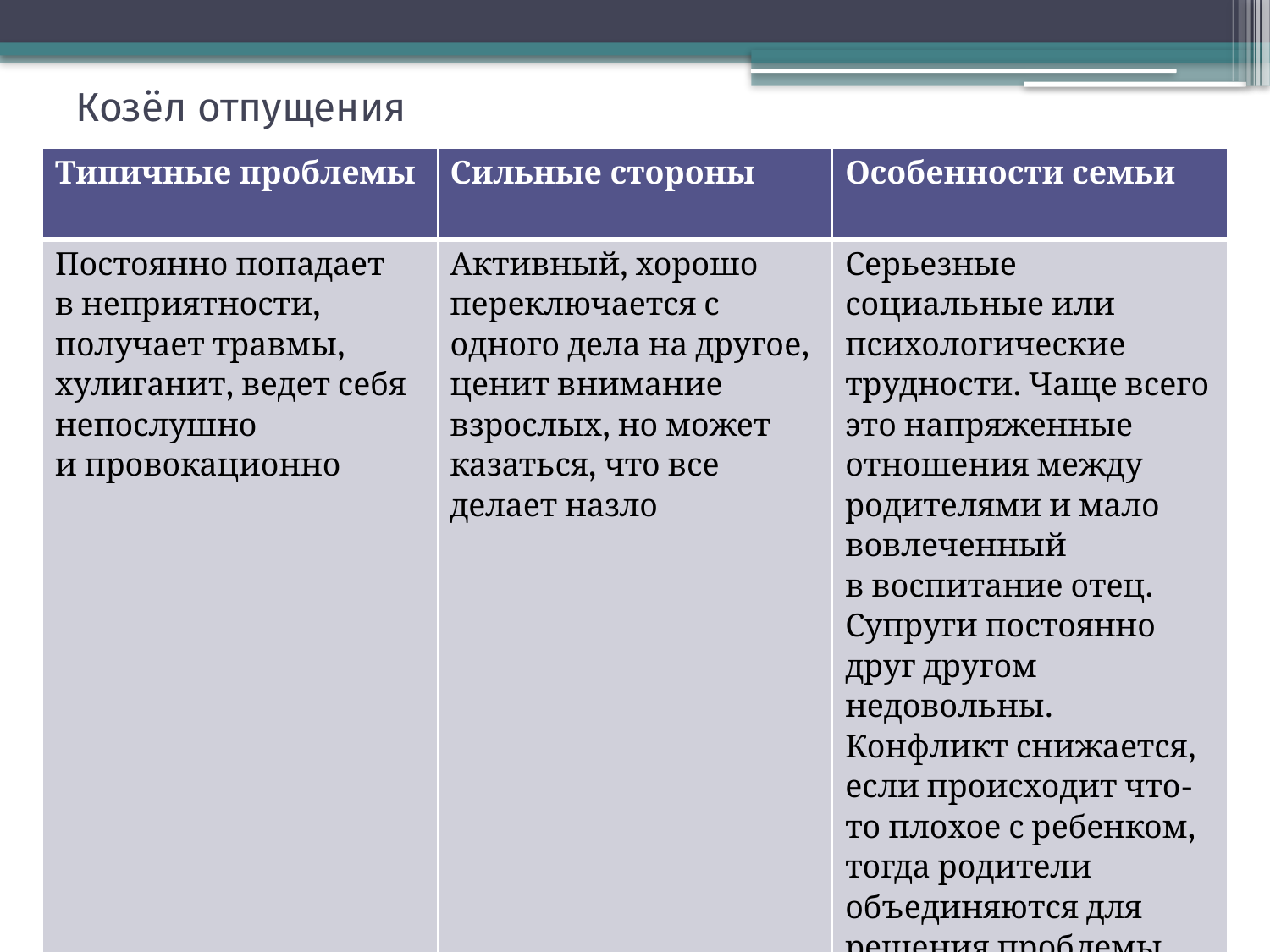

# Козёл отпущения
| Типичные проблемы | Сильные стороны | Особенности семьи |
| --- | --- | --- |
| Постоянно попадает в неприятности, получает травмы, хулиганит, ведет себя непослушно и провокационно | Активный, хорошо переключается с одного дела на другое, ценит внимание взрослых, но может казаться, что все делает назло | Серьезные социальные или психологические трудности. Чаще всего это напряженные отношения между родителями и мало вовлеченный в воспитание отец. Супруги постоянно друг другом недовольны. Конфликт снижается, если происходит что-то плохое с ребенком, тогда родители объединяются для решения проблемы |